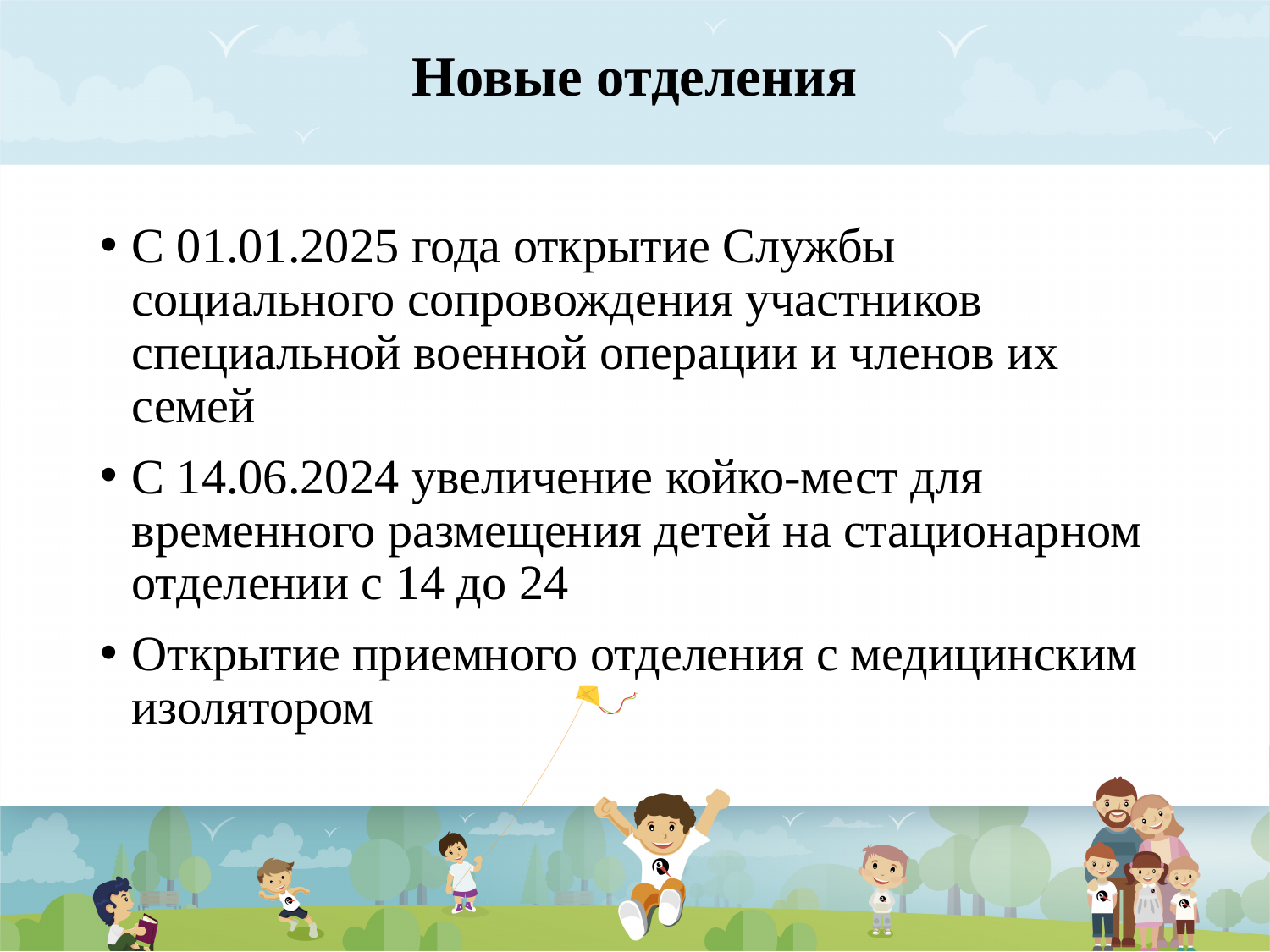

# Новые отделения
С 01.01.2025 года открытие Службы социального сопровождения участников специальной военной операции и членов их семей
С 14.06.2024 увеличение койко-мест для временного размещения детей на стационарном отделении с 14 до 24
Открытие приемного отделения с медицинским изолятором